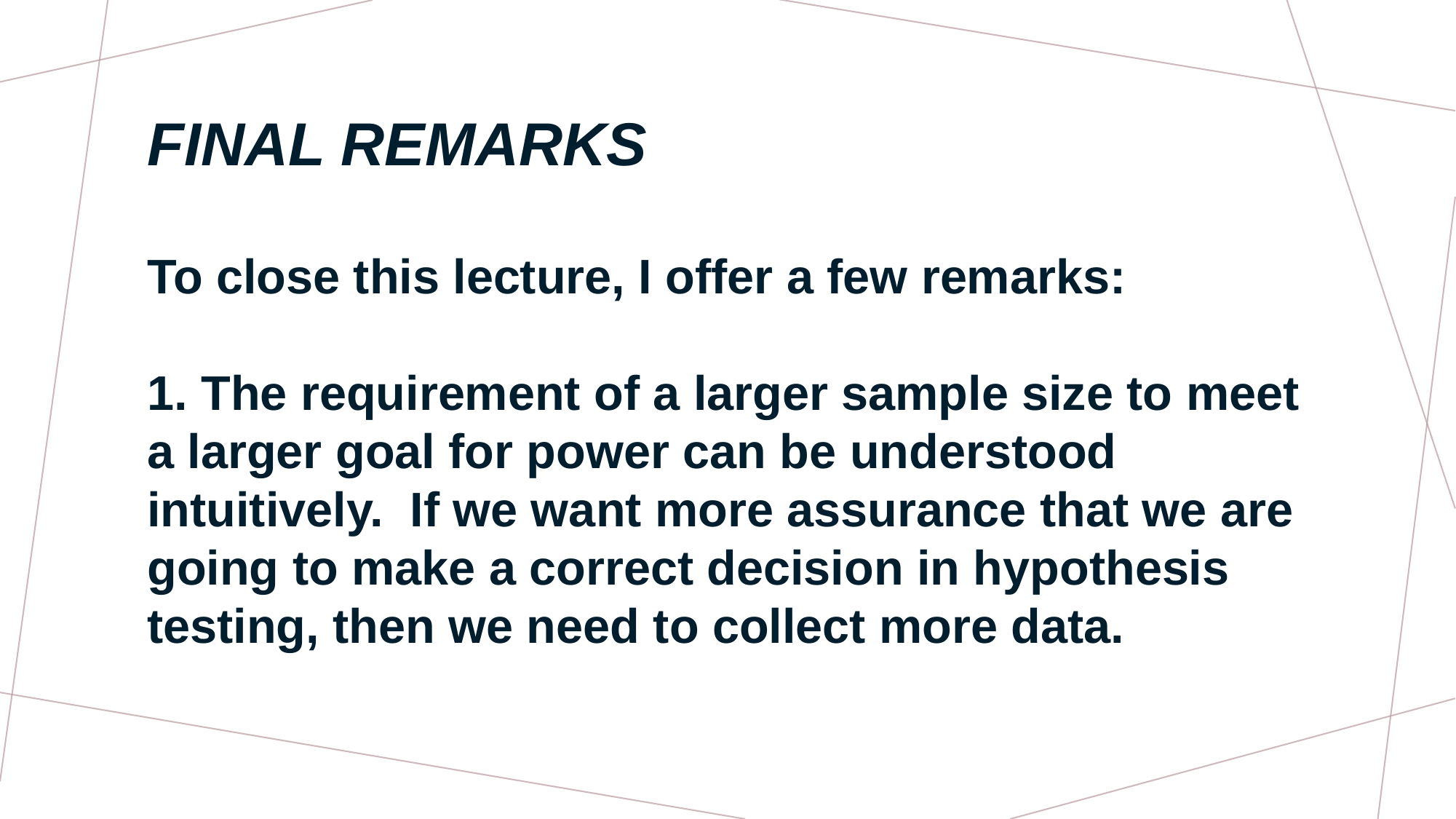

# FINAL REMARKS
To close this lecture, I offer a few remarks:

1. The requirement of a larger sample size to meet a larger goal for power can be understood intuitively.  If we want more assurance that we are going to make a correct decision in hypothesis testing, then we need to collect more data.